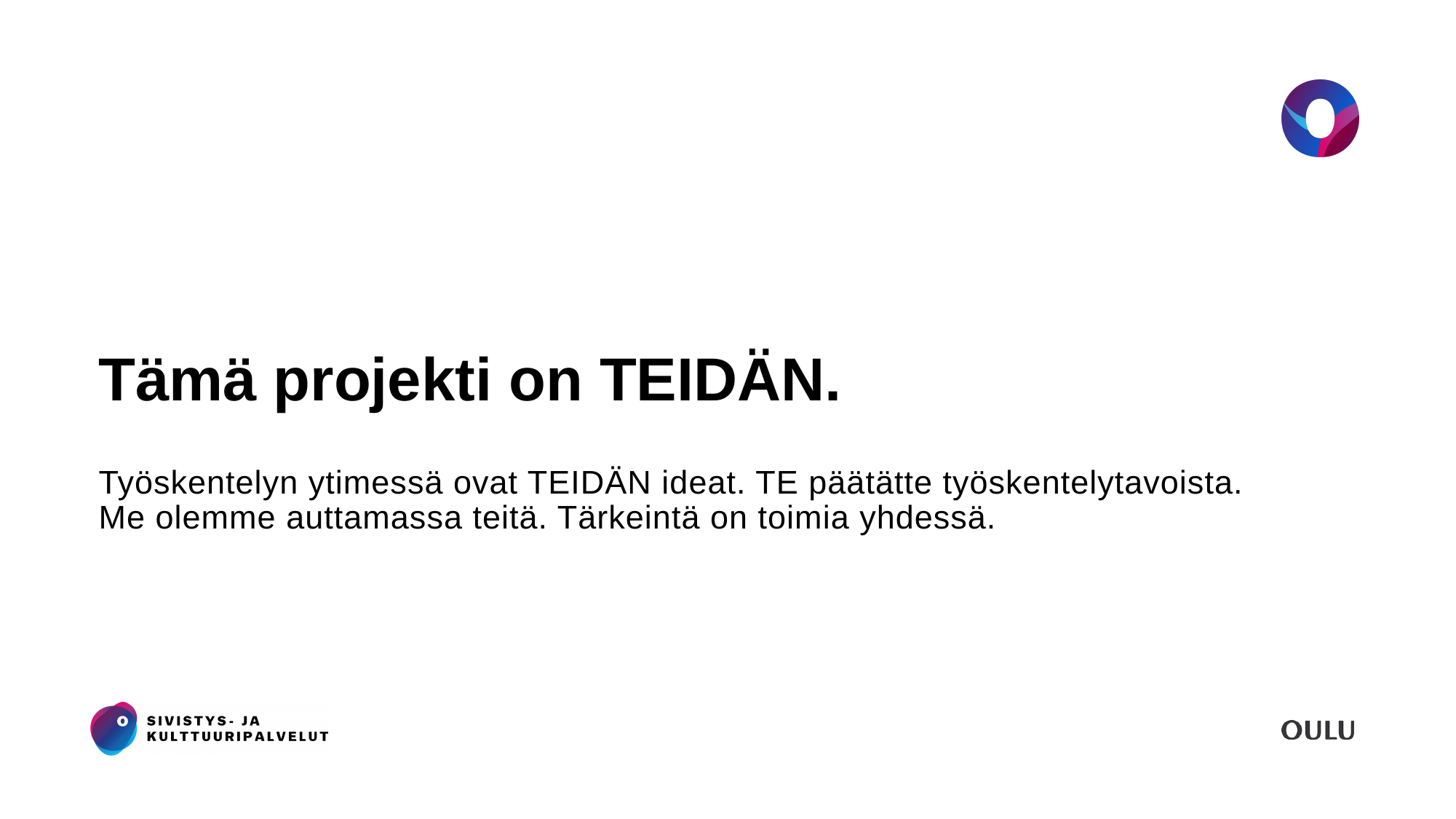

# Tämä projekti on TEIDÄN.
Työskentelyn ytimessä ovat TEIDÄN ideat. TE päätätte työskentelytavoista. Me olemme auttamassa teitä. Tärkeintä on toimia yhdessä.